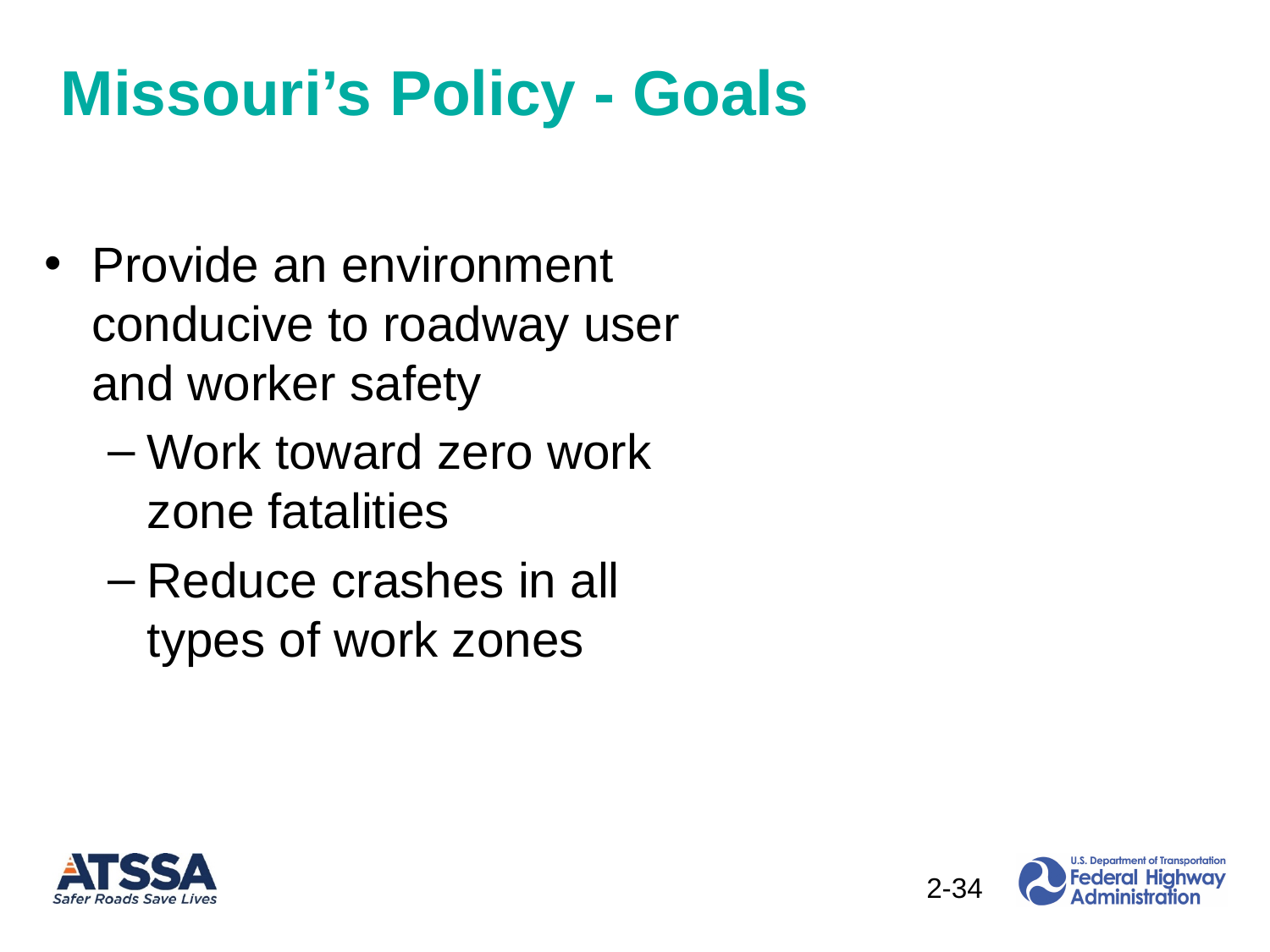

# Missouri’s Policy - Goals
Provide an environment conducive to roadway user and worker safety
Work toward zero work zone fatalities
Reduce crashes in all types of work zones